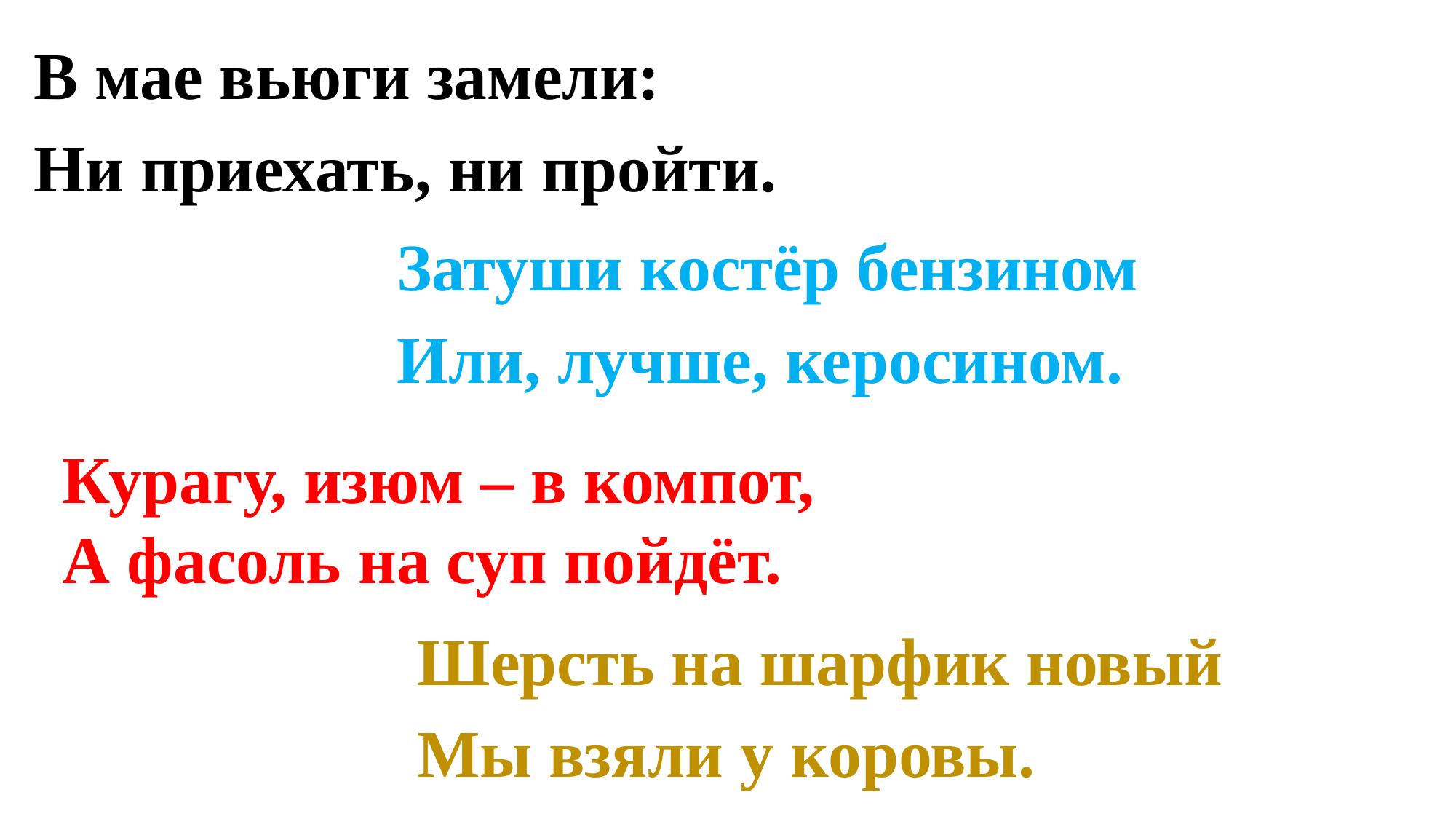

В мае вьюги замели:
Ни приехать, ни пройти.
Затуши костёр бензином
Или, лучше, керосином.
Курагу, изюм – в компот,
А фасоль на суп пойдёт.
Шерсть на шарфик новый
Мы взяли у коровы.